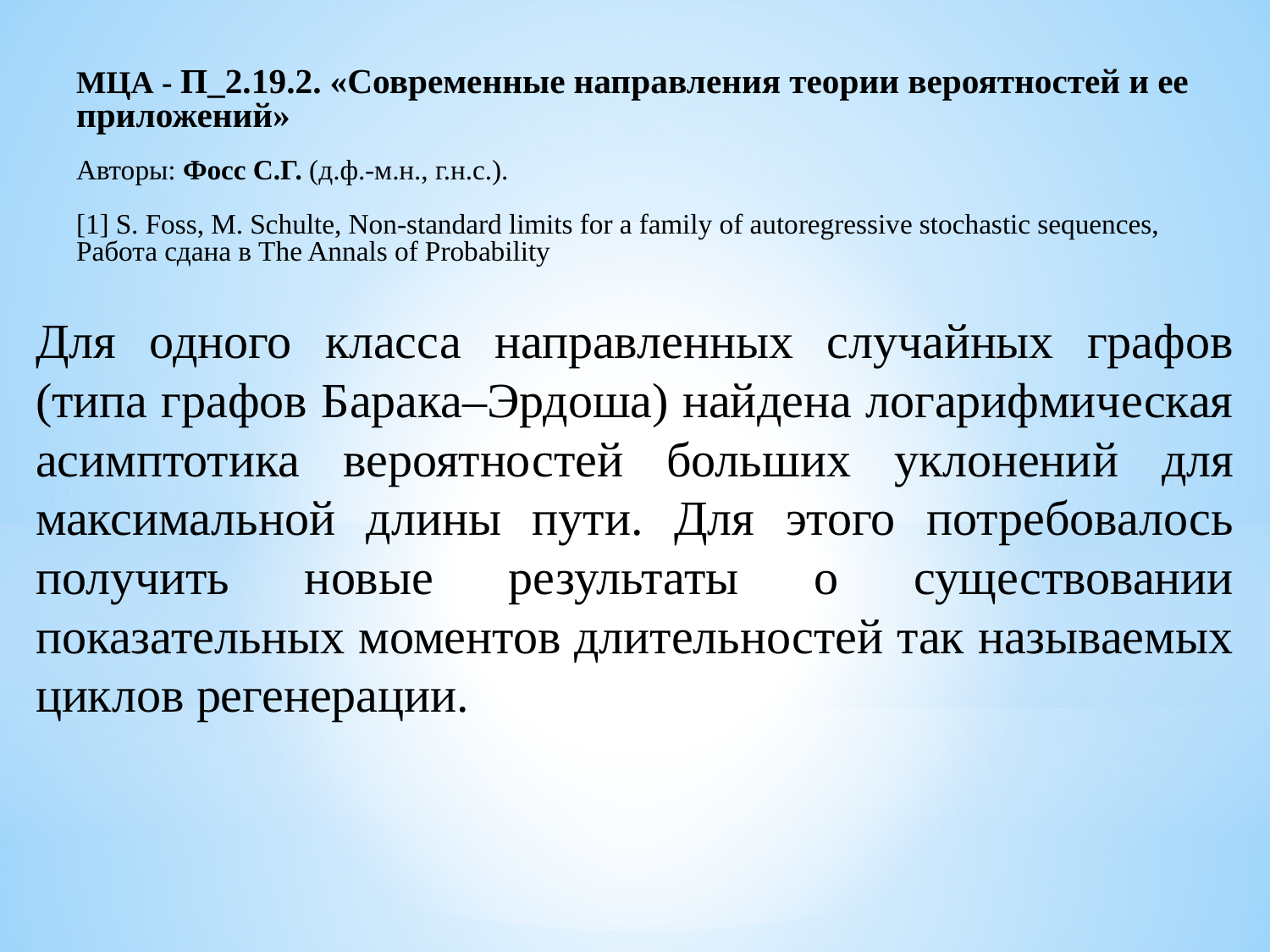

МЦА - П_2.19.2. «Современные направления теории вероятностей и ее приложений»
Авторы: Фосс С.Г. (д.ф.-м.н., г.н.с.).
[1] S. Foss, M. Schulte, Non-standard limits for a family of autoregressive stochastic sequences, Работа сдана в The Annals of Probability
Для одного класса направленных случайных графов (типа графов Барака–Эрдоша) найдена логарифмическая асимптотика вероятностей больших уклонений для максимальной длины пути. Для этого потребовалось получить новые результаты о существовании показательных моментов длительностей так называемых циклов регенерации.